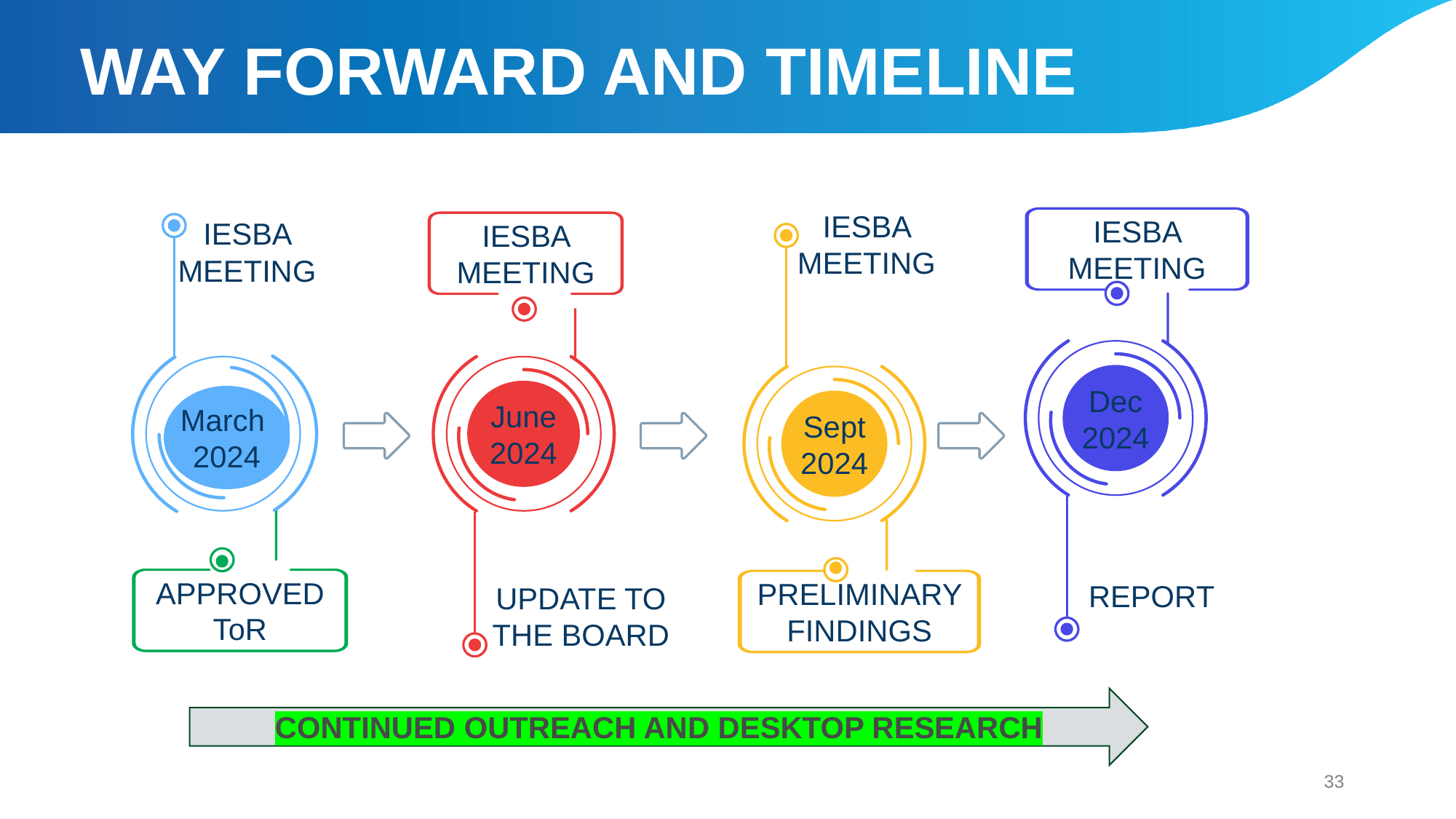

# WAY FORWARD AND TIMELINE
IESBA MEETING

Sept 2024

PRELIMINARY FINDINGS
IESBA MEETING

March  2024

APPROVED ToR
IESBA MEETING

Dec 2024

REPORT

IESBA MEETING

June 2024

UPDATE TO THE BOARD

CONTINUED OUTREACH AND DESKTOP RESEARCH
33